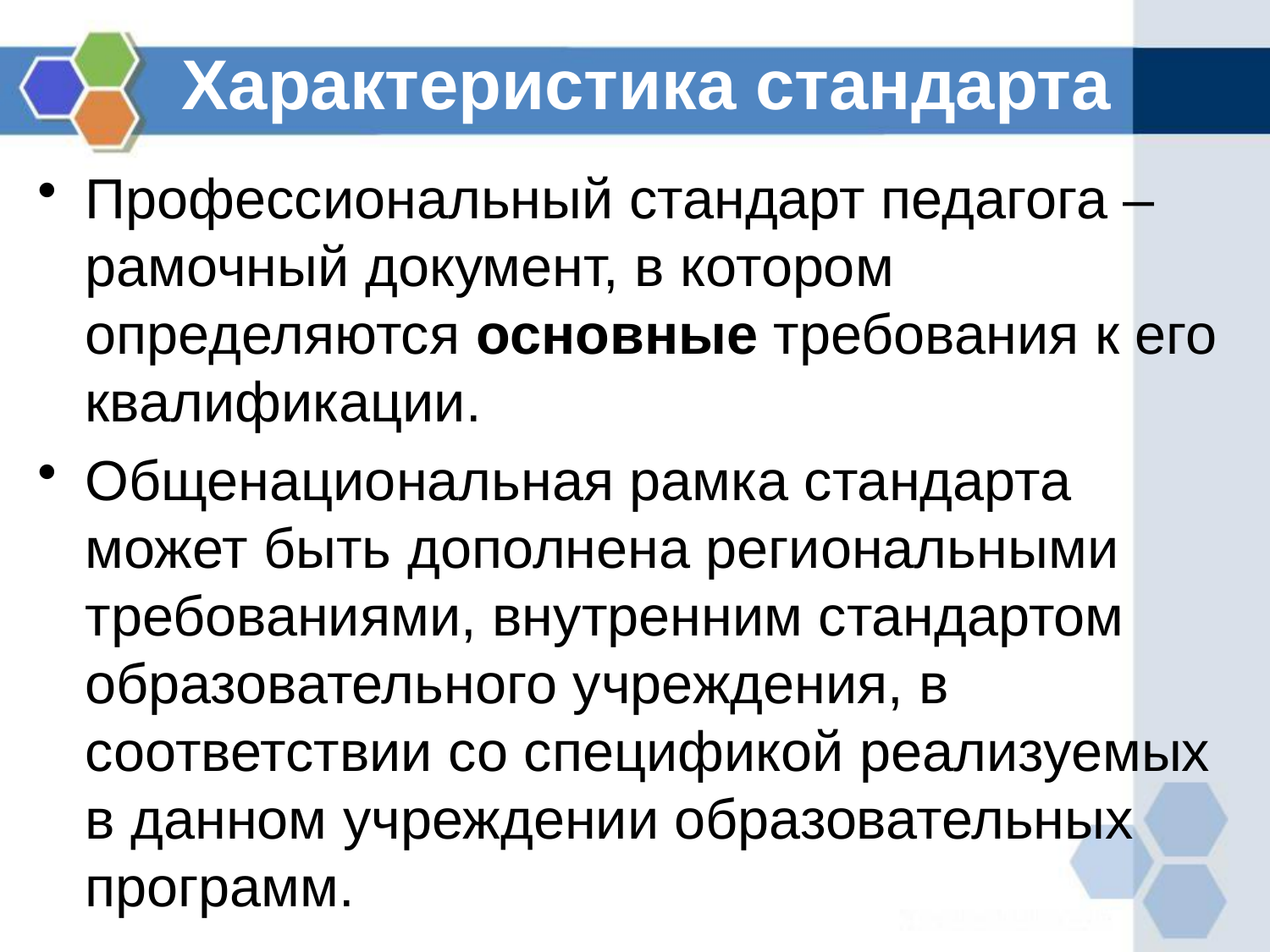

# Характеристика стандарта
Профессиональный стандарт педагога – рамочный документ, в котором определяются основные требования к его квалификации.
Общенациональная рамка стандарта может быть дополнена региональными требованиями, внутренним стандартом образовательного учреждения, в соответствии со спецификой реализуемых в данном учреждении образовательных программ.